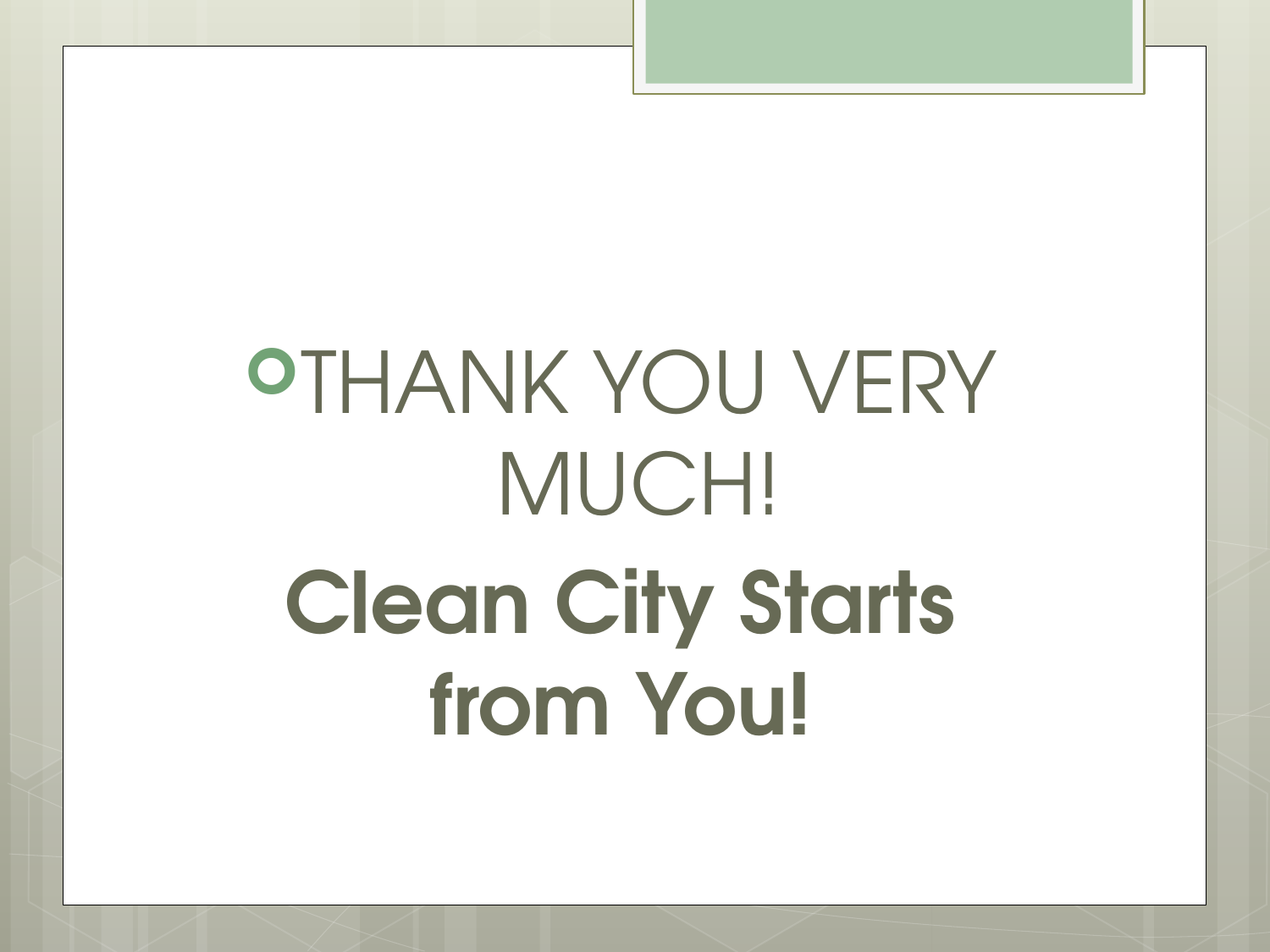

THANK YOU VERY MUCH!
Clean City Starts from You!